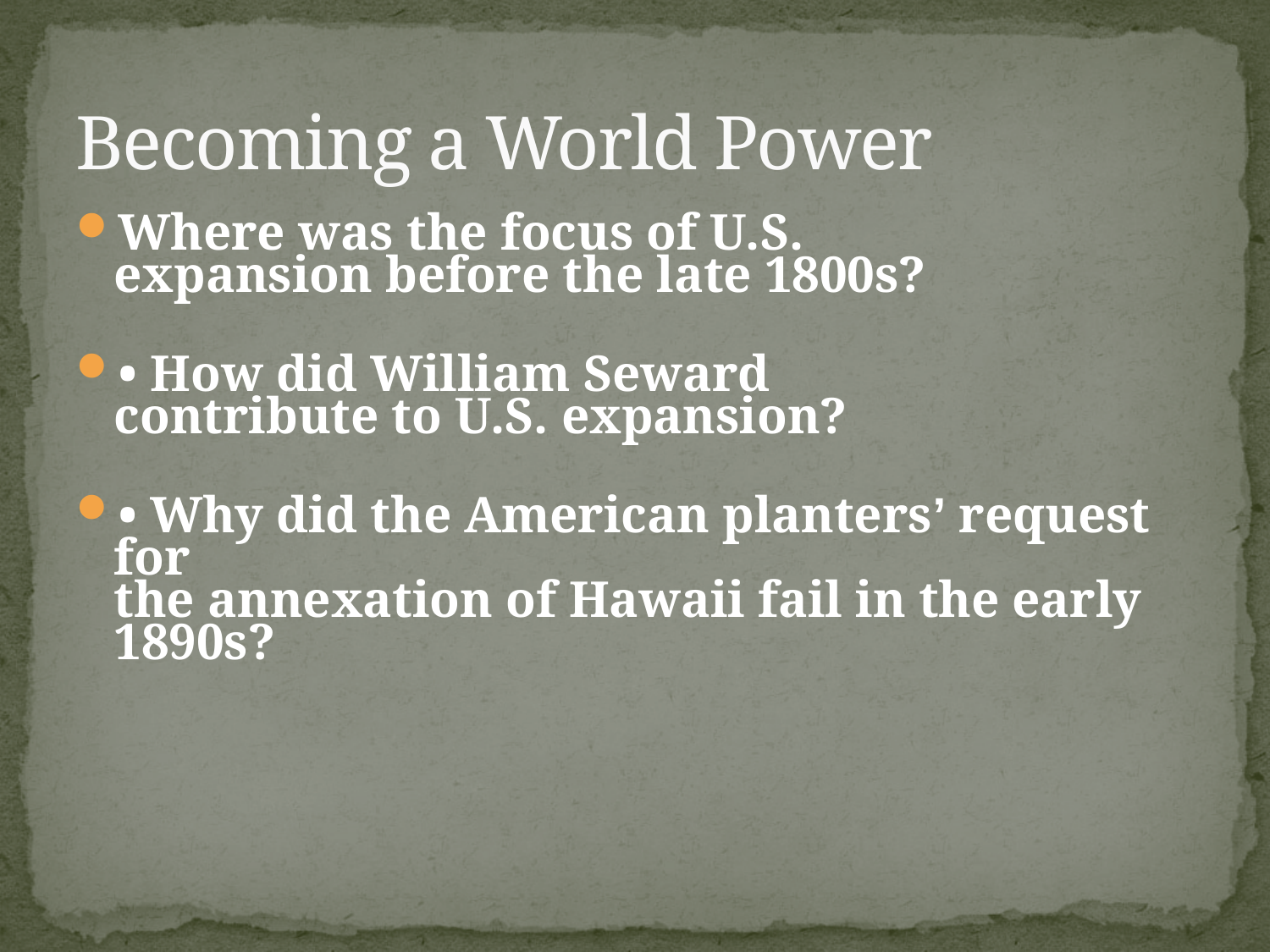

# Becoming a World Power
Where was the focus of U.S.
expansion before the late 1800s?
• How did William Seward
contribute to U.S. expansion?
• Why did the American planters’ request for
the annexation of Hawaii fail in the early 1890s?